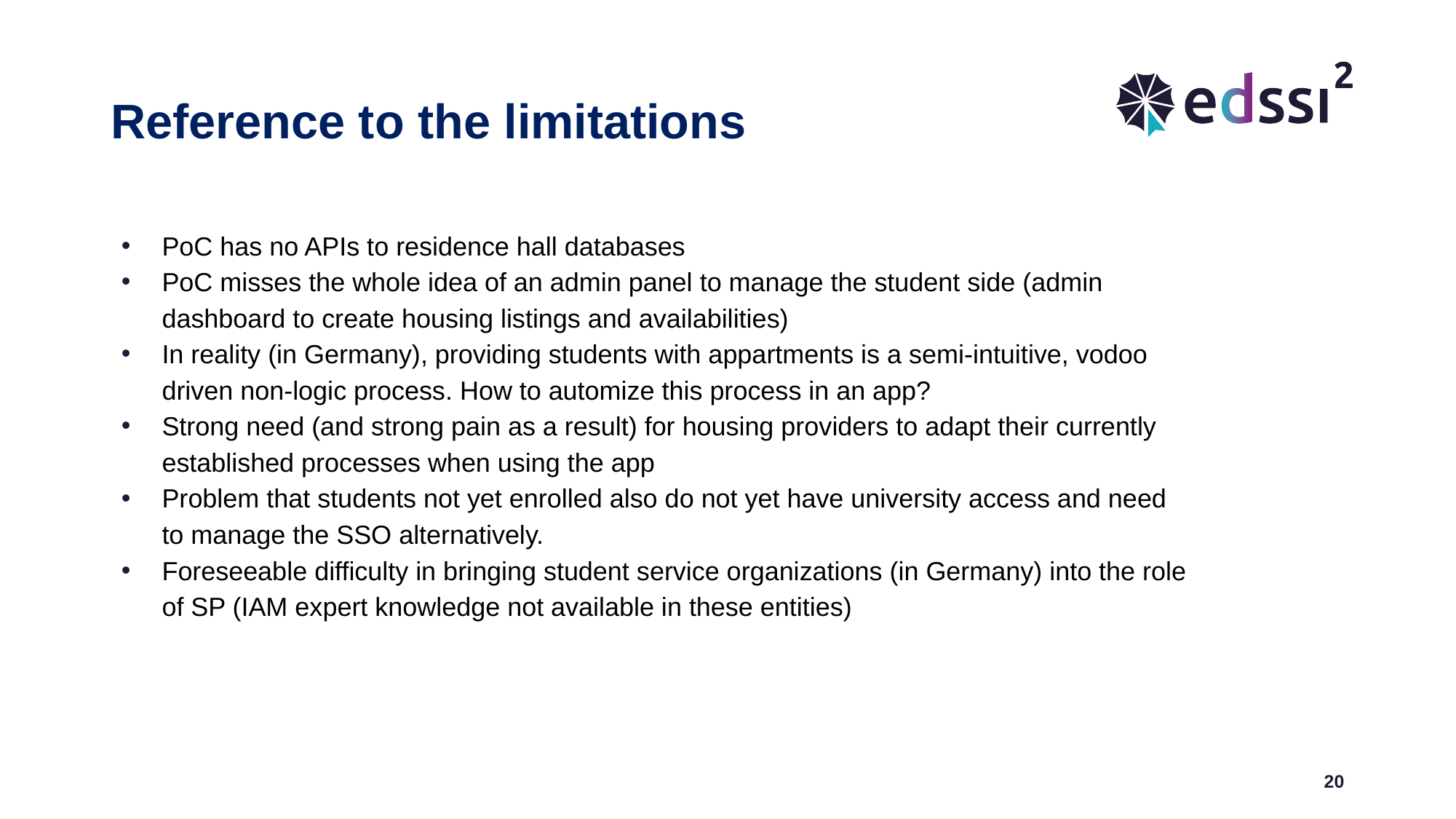

# Reference to the limitations
PoC has no APIs to residence hall databases
PoC misses the whole idea of an admin panel to manage the student side (admin dashboard to create housing listings and availabilities)
In reality (in Germany), providing students with appartments is a semi-intuitive, vodoo driven non-logic process. How to automize this process in an app?
Strong need (and strong pain as a result) for housing providers to adapt their currently established processes when using the app
Problem that students not yet enrolled also do not yet have university access and need to manage the SSO alternatively.
Foreseeable difficulty in bringing student service organizations (in Germany) into the role of SP (IAM expert knowledge not available in these entities)
20